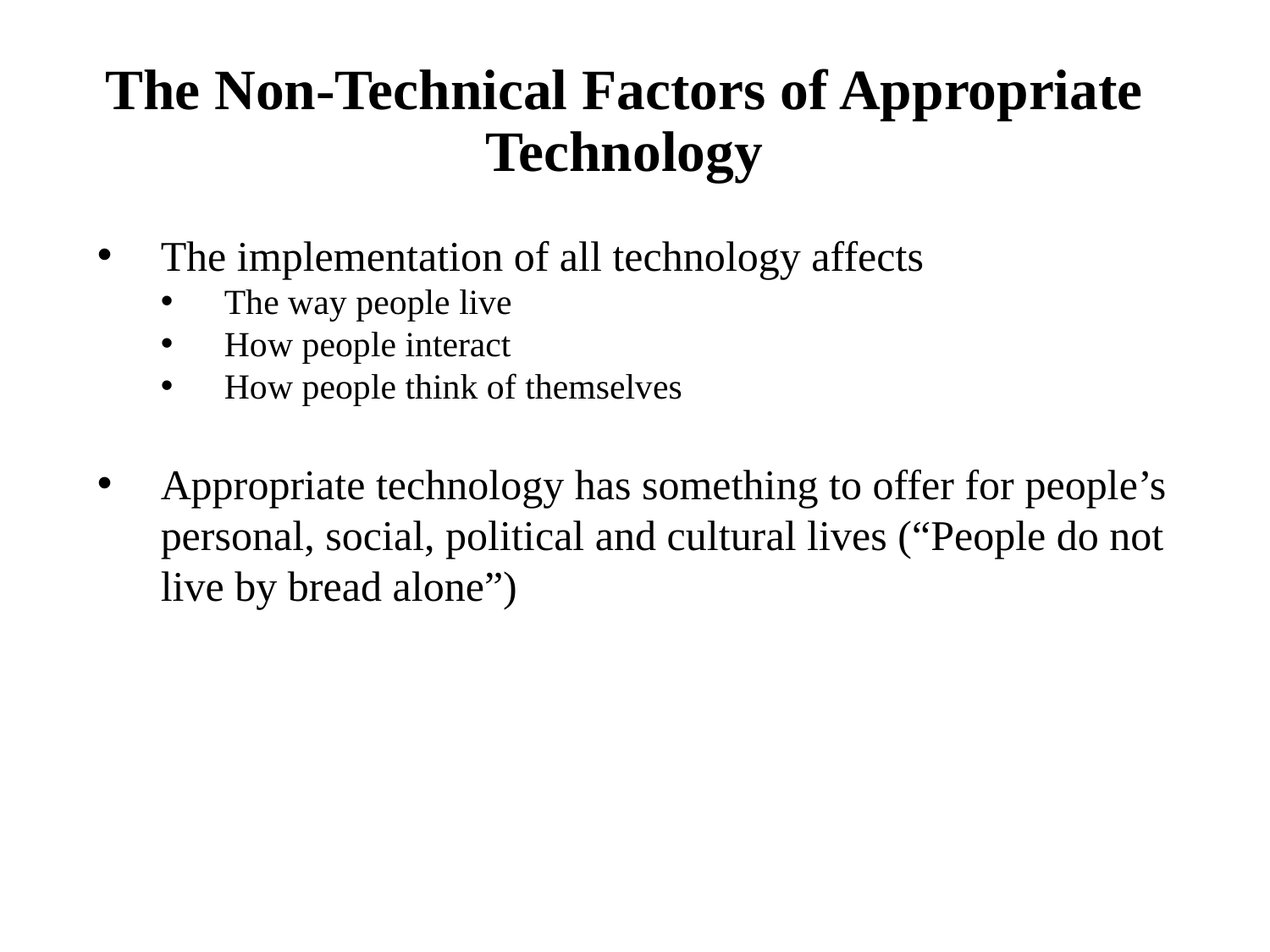

# The Non-Technical Factors of Appropriate Technology
The implementation of all technology affects
The way people live
How people interact
How people think of themselves

Appropriate technology has something to offer for people’s personal, social, political and cultural lives (“People do not live by bread alone”)